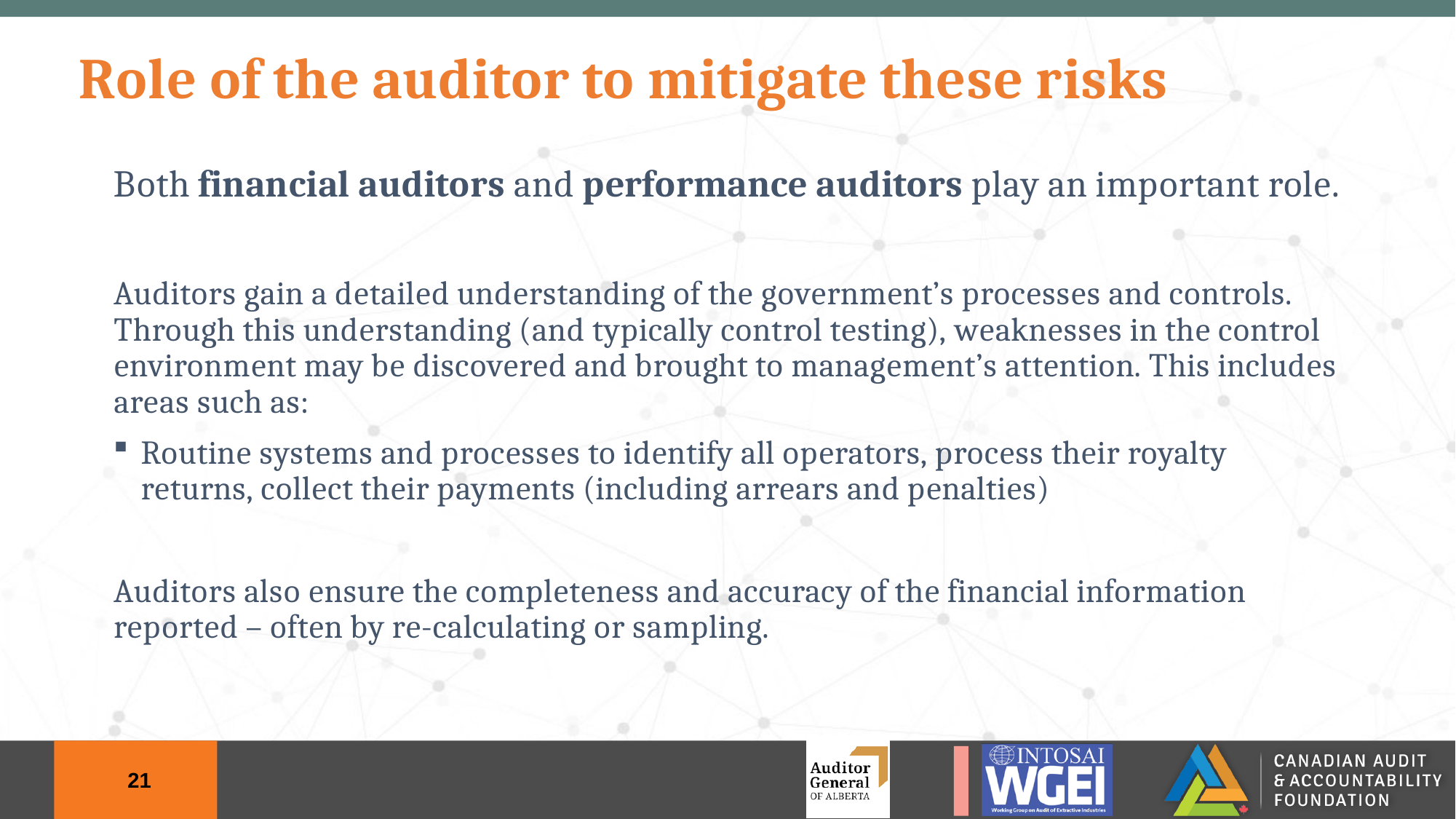

# Role of the auditor to mitigate these risks
Both financial auditors and performance auditors play an important role.

Auditors gain a detailed understanding of the government’s processes and controls. Through this understanding (and typically control testing), weaknesses in the control environment may be discovered and brought to management’s attention. This includes areas such as:
Routine systems and processes to identify all operators, process their royalty returns, collect their payments (including arrears and penalties)

Auditors also ensure the completeness and accuracy of the financial information reported – often by re-calculating or sampling.